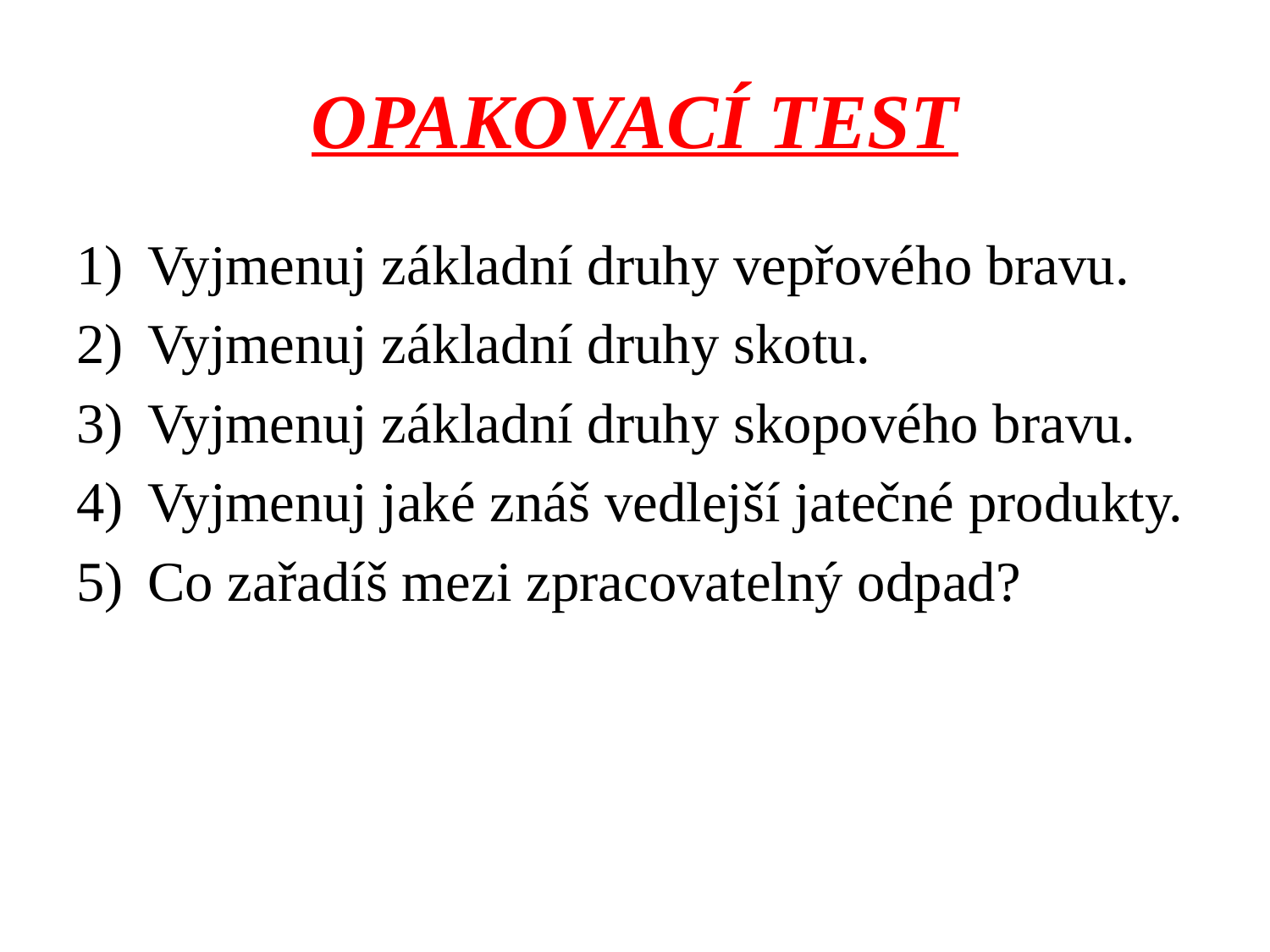

# OPAKOVACÍ TEST
Vyjmenuj základní druhy vepřového bravu.
Vyjmenuj základní druhy skotu.
Vyjmenuj základní druhy skopového bravu.
Vyjmenuj jaké znáš vedlejší jatečné produkty.
Co zařadíš mezi zpracovatelný odpad?